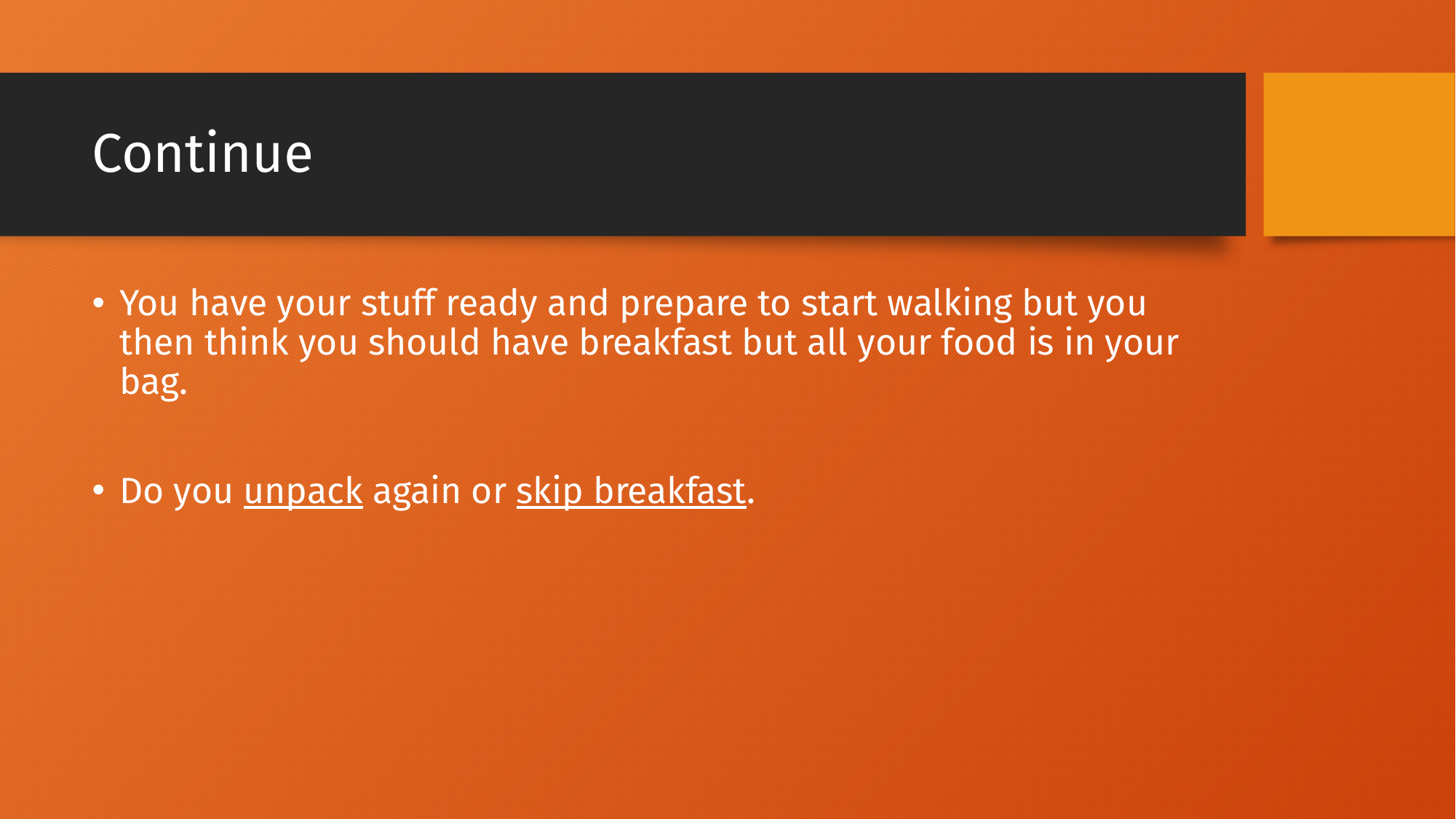

# Continue
You have your stuff ready and prepare to start walking but you then think you should have breakfast but all your food is in your bag.

Do you unpack again or skip breakfast.